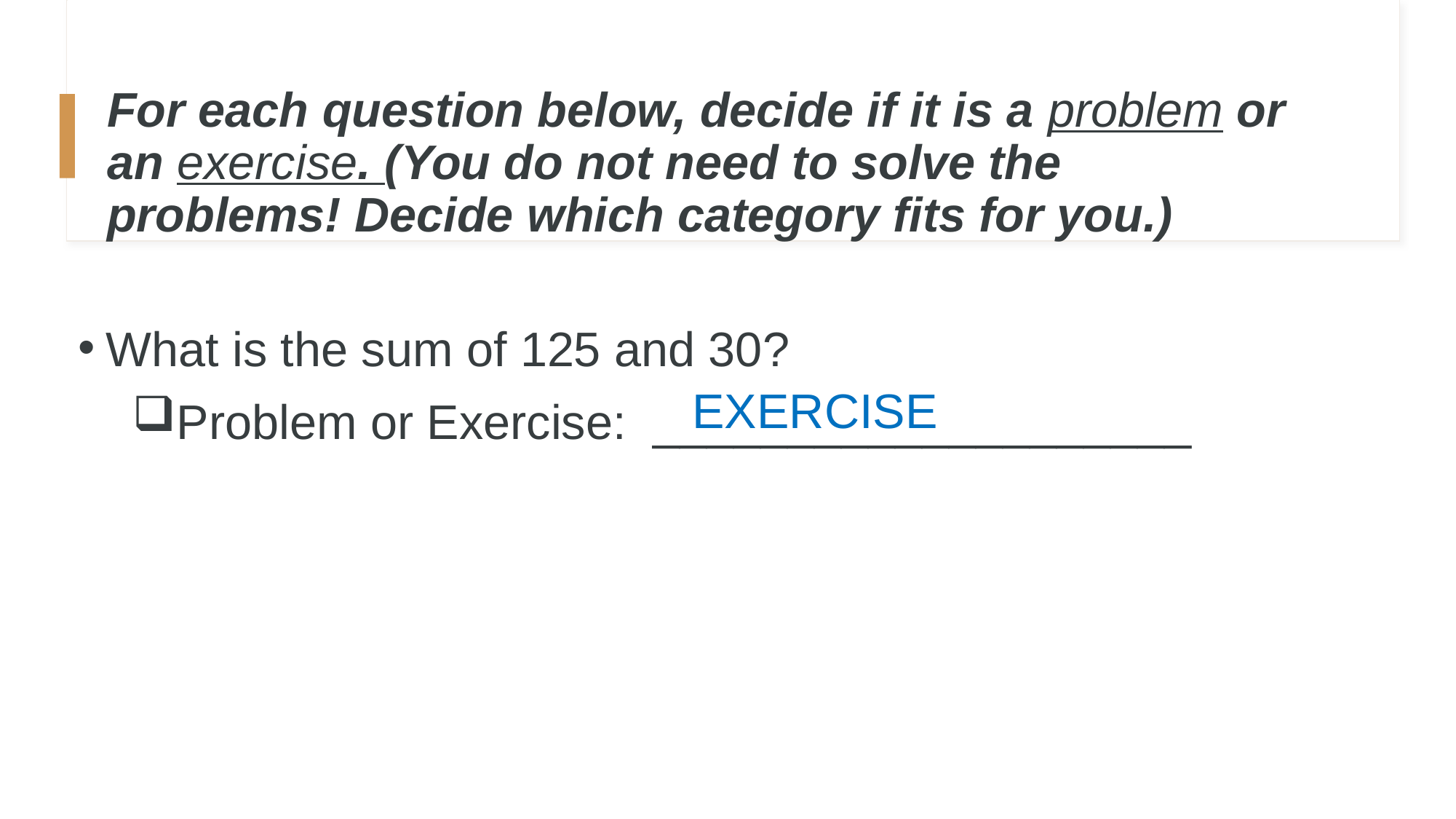

# For each question below, decide if it is a problem or an exercise. (You do not need to solve the problems! Decide which category fits for you.)
What is the sum of 125 and 30?
Problem or Exercise:  ____________________

EXERCISE